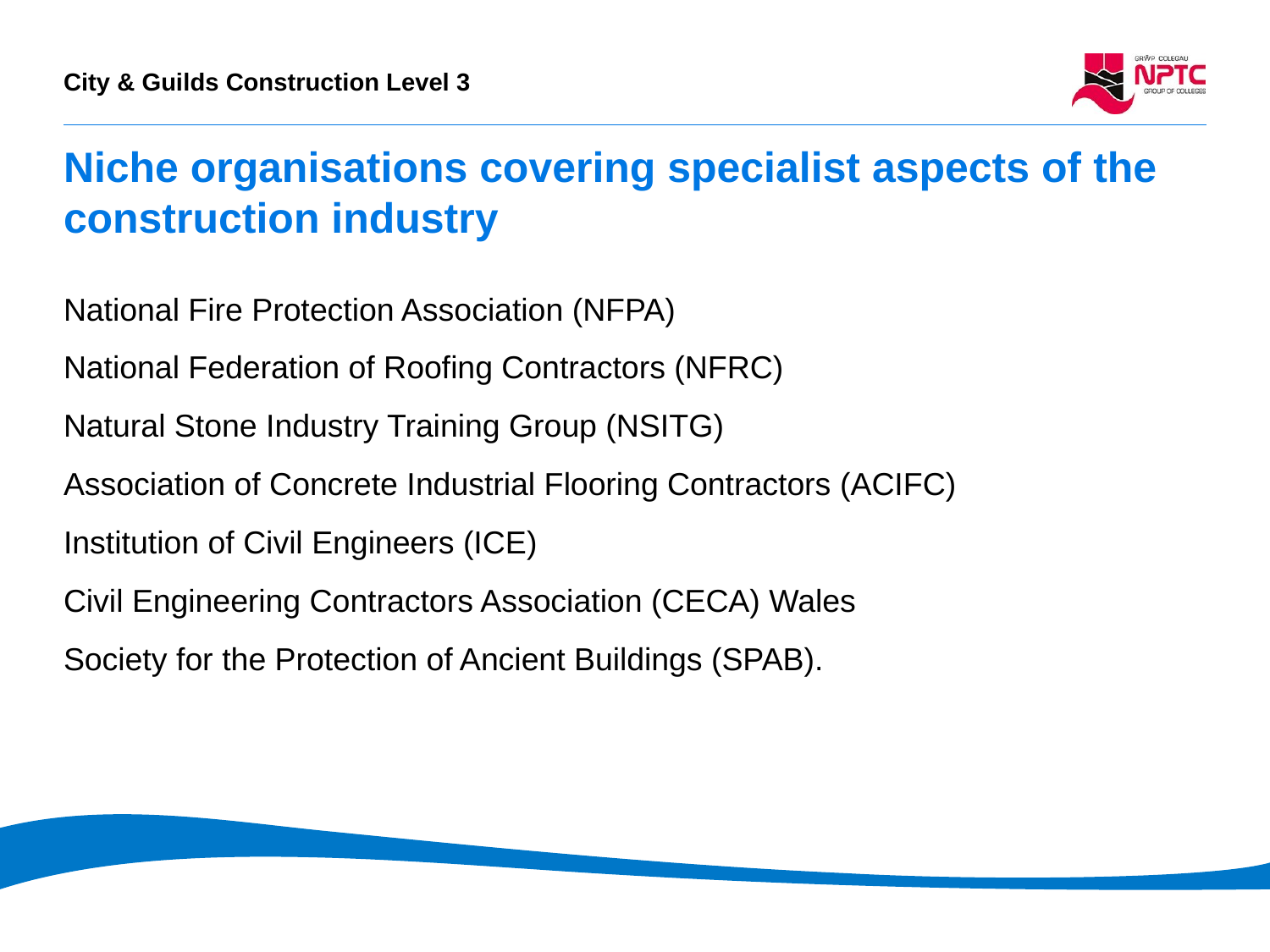

# Niche organisations covering specialist aspects of the construction industry

National Fire Protection Association (NFPA)
National Federation of Roofing Contractors (NFRC)
Natural Stone Industry Training Group (NSITG)
Association of Concrete Industrial Flooring Contractors (ACIFC)
Institution of Civil Engineers (ICE)
Civil Engineering Contractors Association (CECA) Wales
Society for the Protection of Ancient Buildings (SPAB).